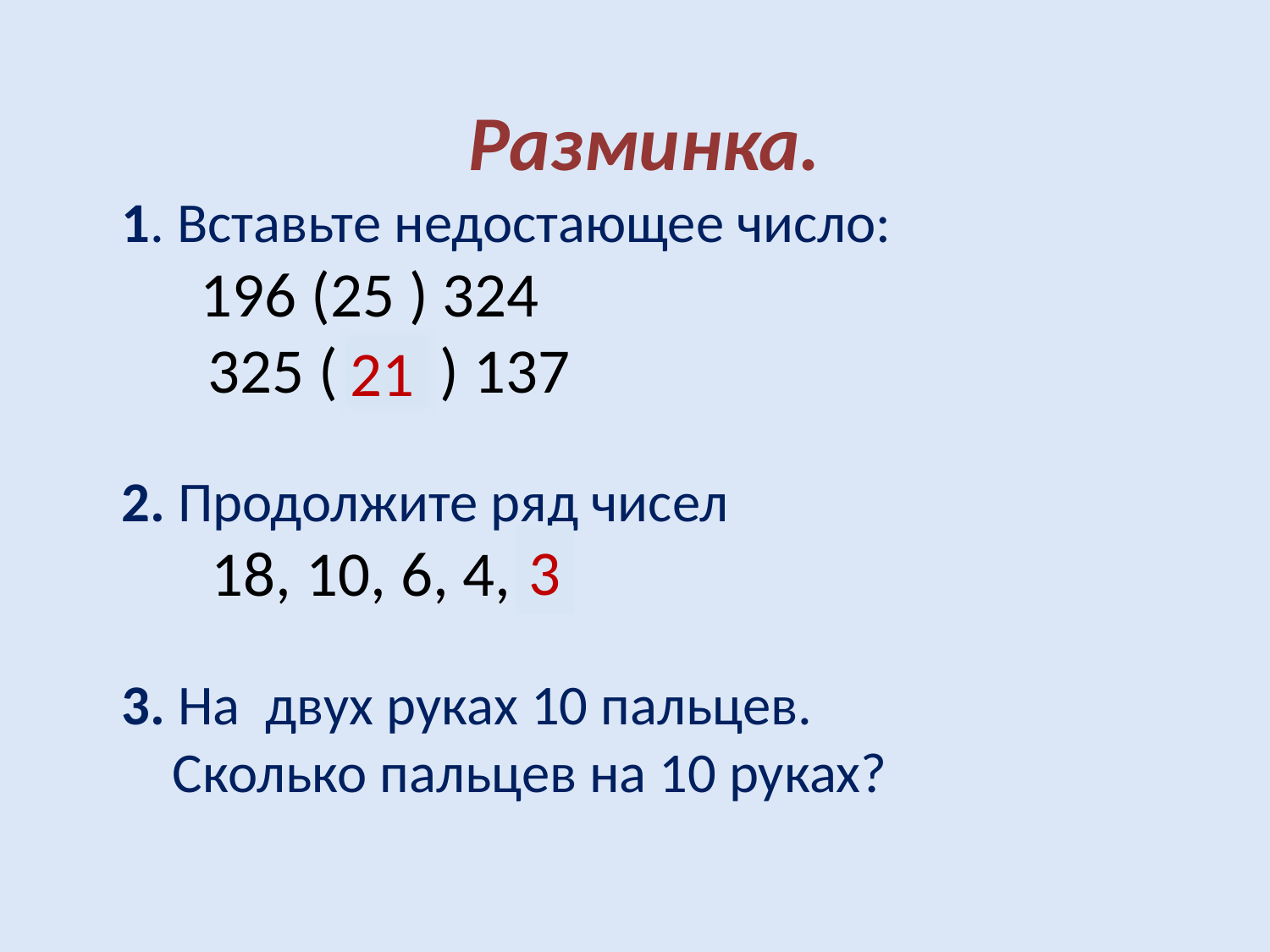

Разминка.
1. Вставьте недостающее число:
       196 (25 ) 324
      325 (  …  ) 137

2. Продолжите ряд чисел
        18, 10, 6, 4, …

3. На  двух руках 10 пальцев.
 Сколько пальцев на 10 руках?
21
3